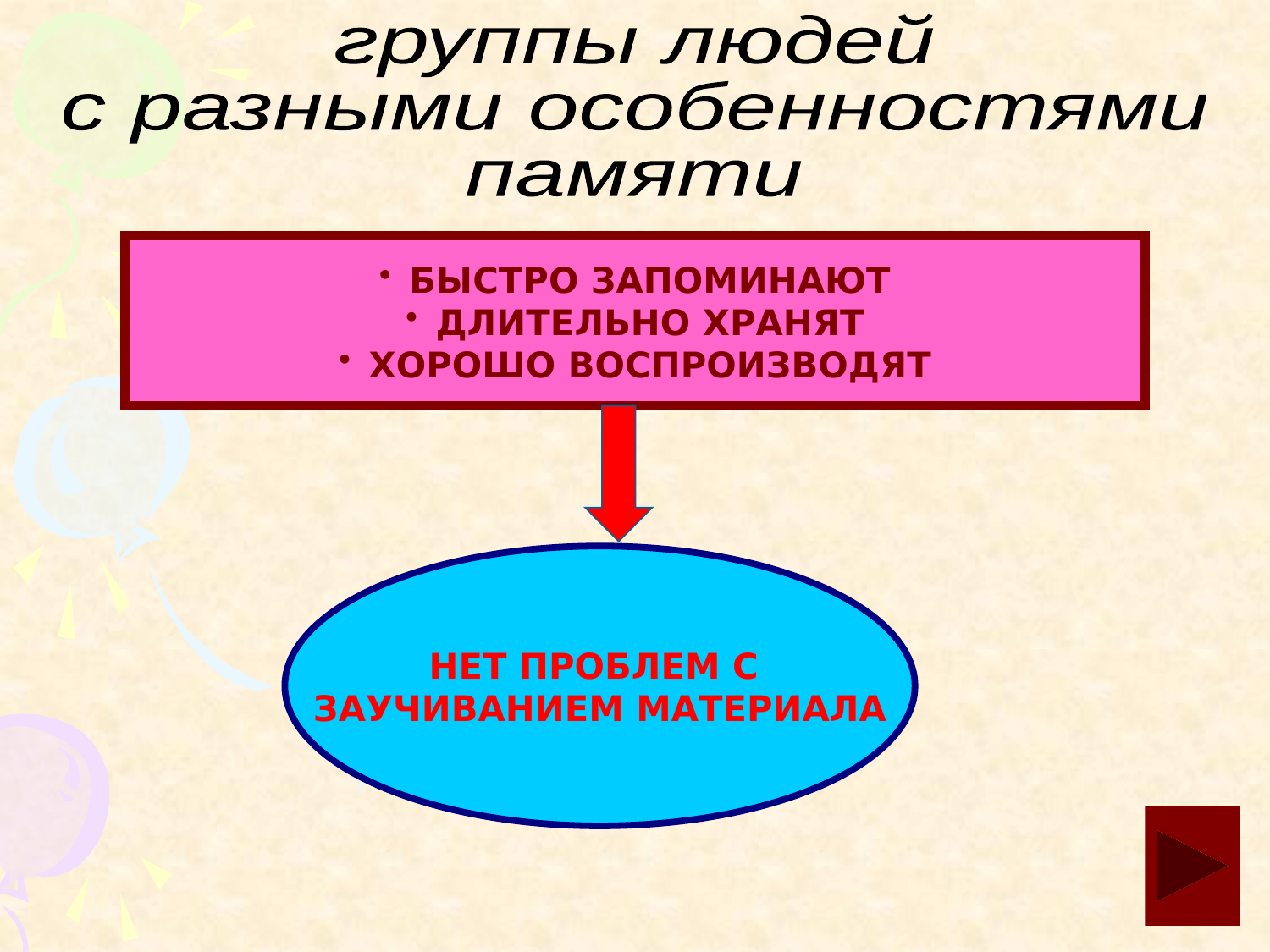

группы людей
с разными особенностями
памяти

БЫСТРО ЗАПОМИНАЮТ
ДЛИТЕЛЬНО ХРАНЯТ
ХОРОШО ВОСПРОИЗВОДЯТ

НЕТ ПРОБЛЕМ С
ЗАУЧИВАНИЕМ МАТЕРИАЛА